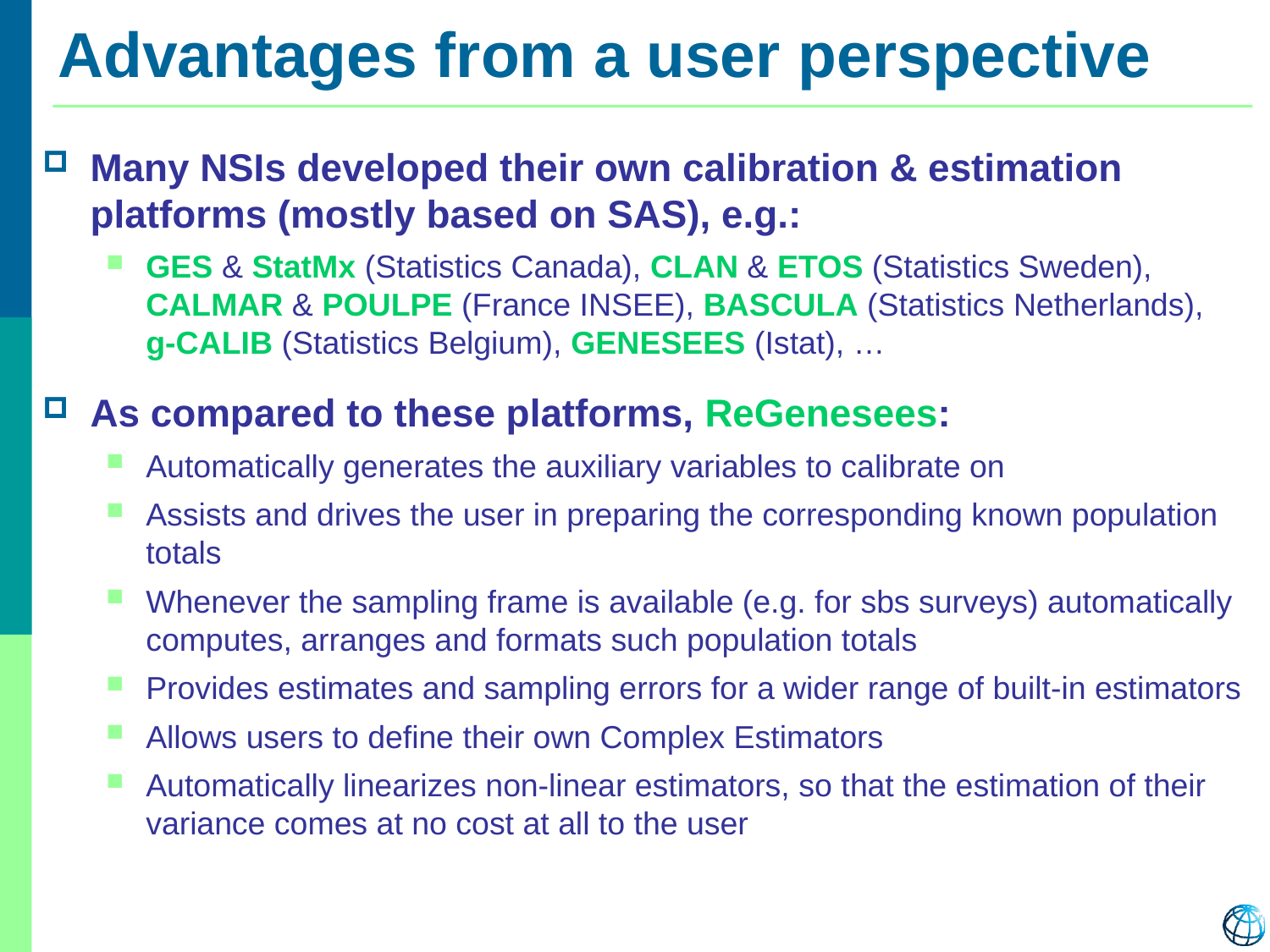

# Advantages from a user perspective
Many NSIs developed their own calibration & estimation platforms (mostly based on SAS), e.g.:
GES & StatMx (Statistics Canada), CLAN & ETOS (Statistics Sweden), CALMAR & POULPE (France INSEE), BASCULA (Statistics Netherlands),   g-CALIB (Statistics Belgium), GENESEES (Istat), …
As compared to these platforms, ReGenesees:
Automatically generates the auxiliary variables to calibrate on
Assists and drives the user in preparing the corresponding known population totals
Whenever the sampling frame is available (e.g. for sbs surveys) automatically computes, arranges and formats such population totals
Provides estimates and sampling errors for a wider range of built-in estimators
Allows users to define their own Complex Estimators
Automatically linearizes non-linear estimators, so that the estimation of their variance comes at no cost at all to the user